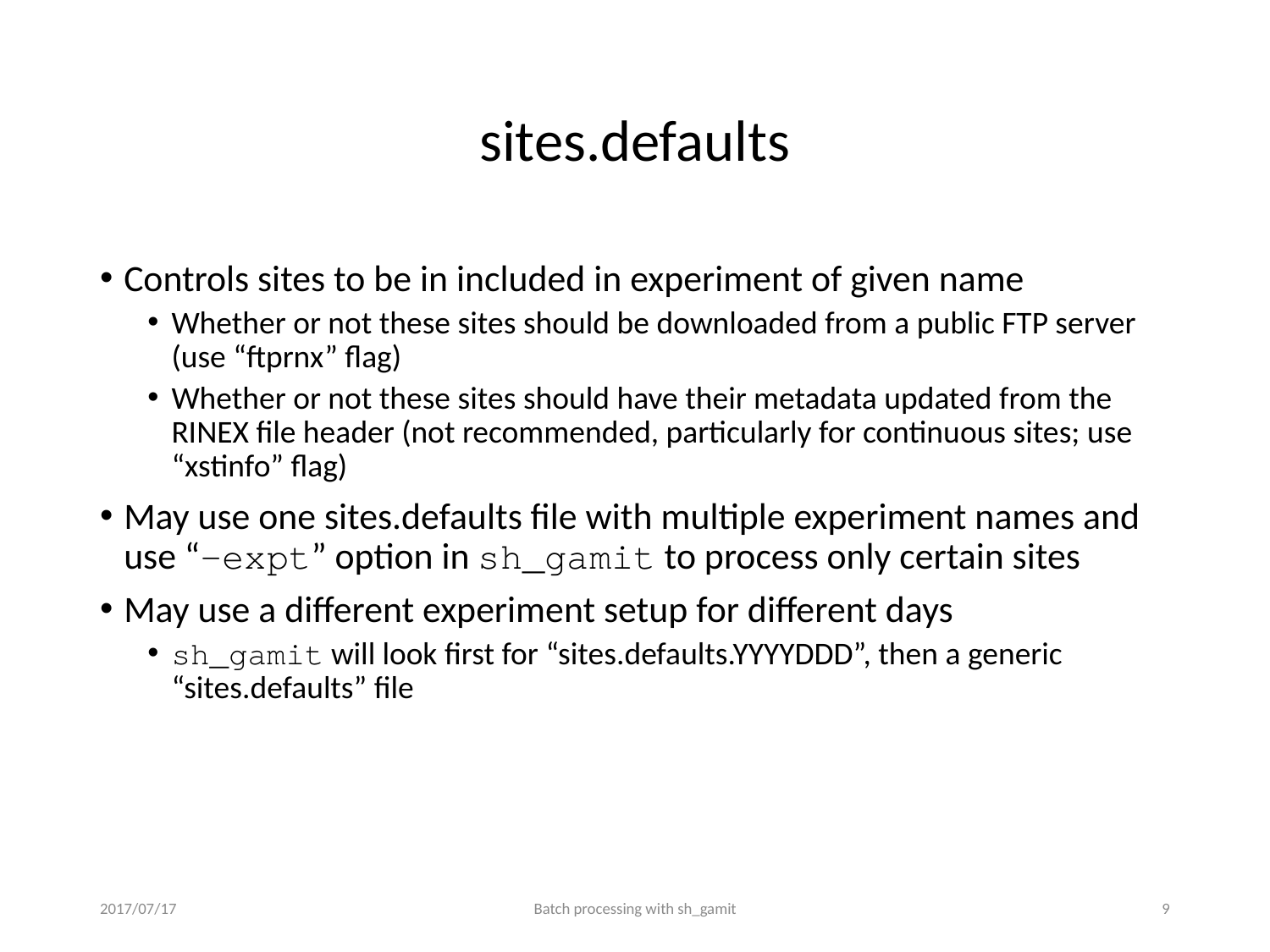

# sites.defaults
Controls sites to be in included in experiment of given name
Whether or not these sites should be downloaded from a public FTP server (use “ftprnx” flag)
Whether or not these sites should have their metadata updated from the RINEX file header (not recommended, particularly for continuous sites; use “xstinfo” flag)
May use one sites.defaults file with multiple experiment names and use “-expt” option in sh_gamit to process only certain sites
May use a different experiment setup for different days
sh_gamit will look first for “sites.defaults.YYYYDDD”, then a generic “sites.defaults” file
2017/07/17
Batch processing with sh_gamit
9